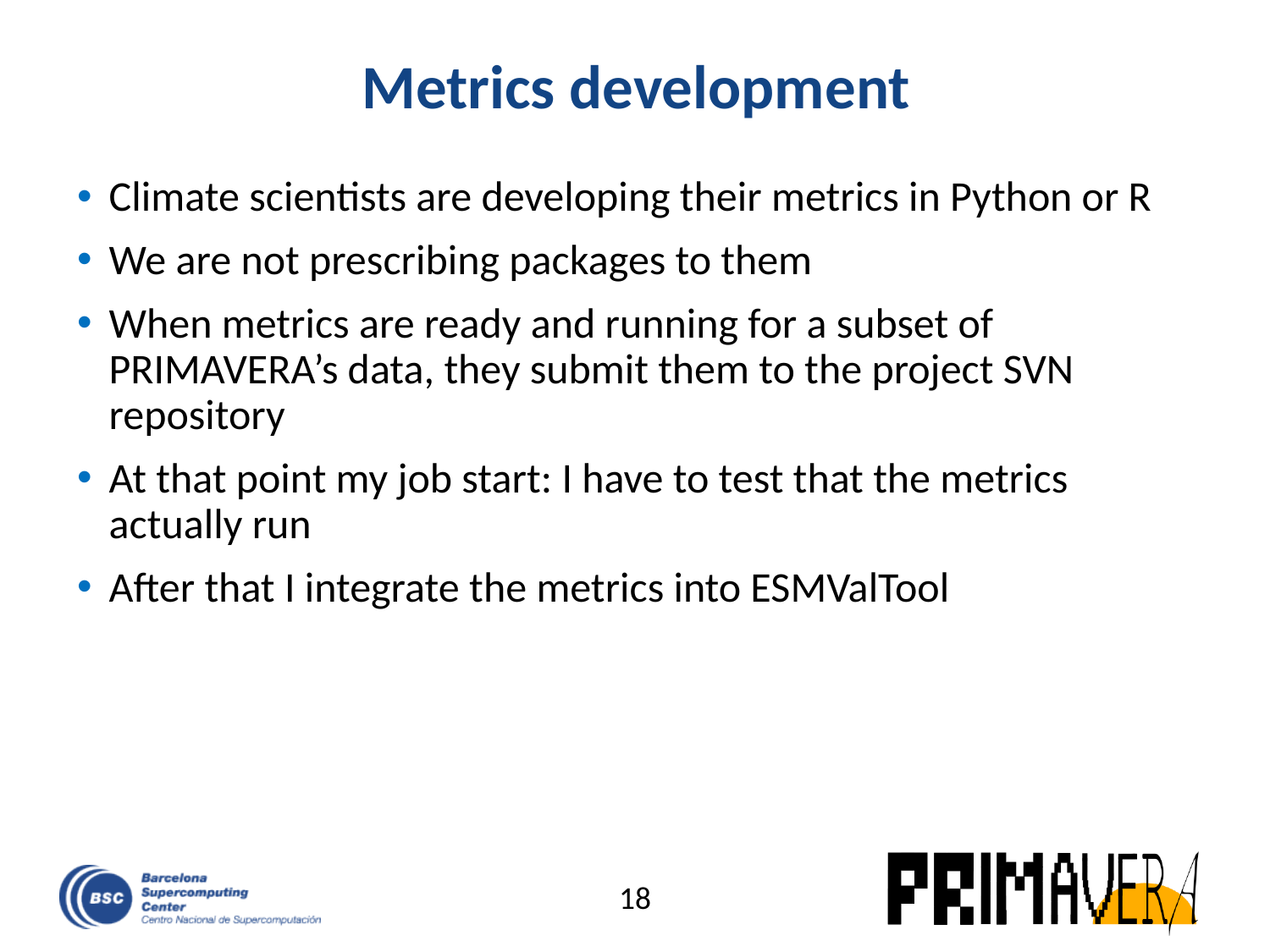

# Metrics development
Climate scientists are developing their metrics in Python or R
We are not prescribing packages to them
When metrics are ready and running for a subset of PRIMAVERA’s data, they submit them to the project SVN repository
At that point my job start: I have to test that the metrics actually run
After that I integrate the metrics into ESMValTool